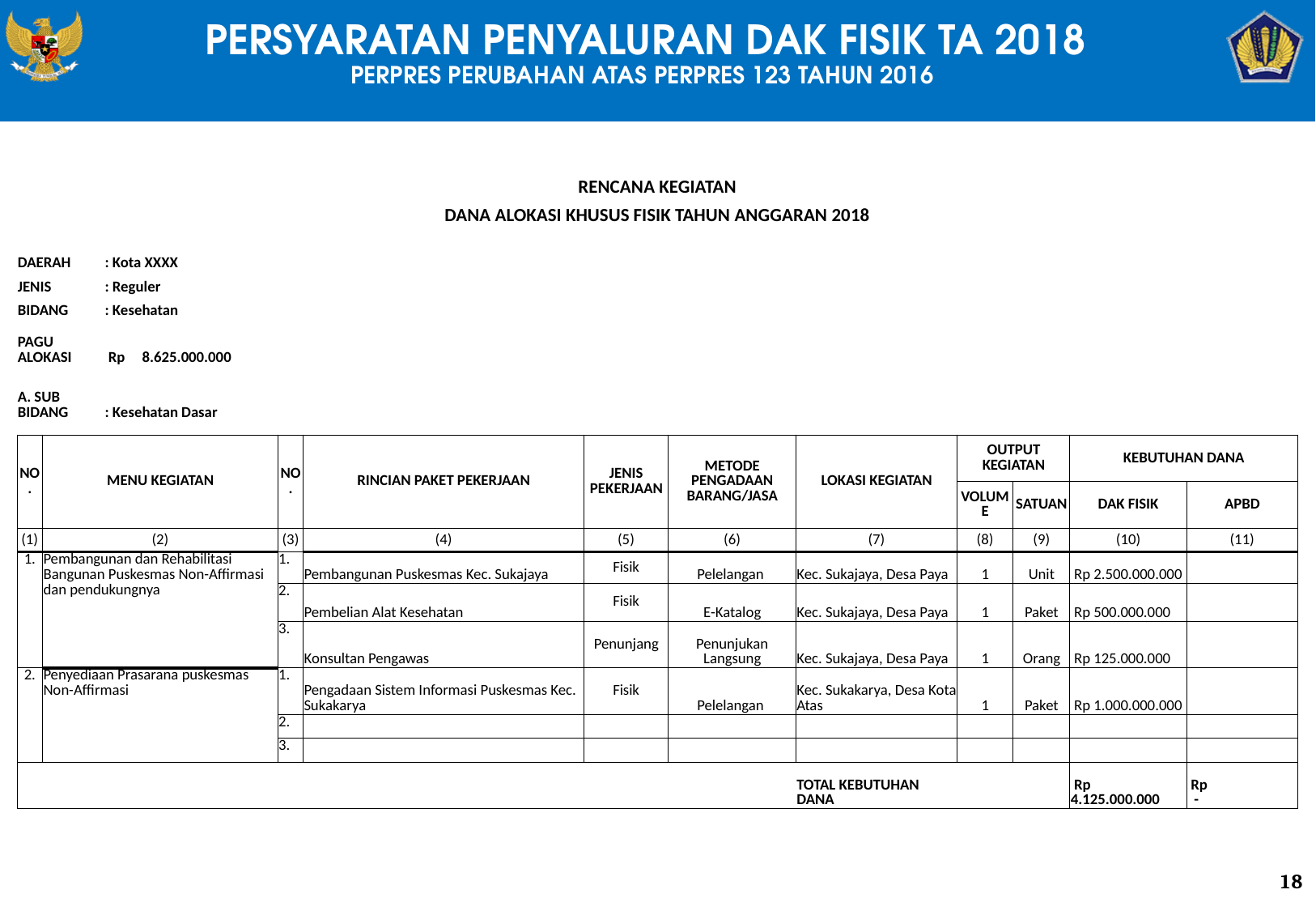

PERSYARATAN PENYALURAN DAK FISIK TA 2018
PERPRES PERUBAHAN ATAS PERPRES 123 TAHUN 2016
| RENCANA KEGIATAN |  |  |  |  |  |  |  |  |  |  |  |
| --- | --- | --- | --- | --- | --- | --- | --- | --- | --- | --- | --- |
| DANA ALOKASI KHUSUS FISIK TAHUN ANGGARAN 2018 |  |  |  |  |  |  |  |  |  |  |  |
|  |  |  |  |  |  |  |  |  |  |  |  |
| DAERAH |  | : Kota XXXX |  |  |  |  |  |  |  |  |  |
| JENIS |  | : Reguler |  |  |  |  |  |  |  |  |  |
| BIDANG |  | : Kesehatan |  |  |  |  |  |  |  |  |  |
| PAGU ALOKASI |  | Rp 8.625.000.000 |  |  |  |  |  |  |  |  |  |
|  |  |  |  |  |  |  |  |  |  |  |  |
| A. SUB BIDANG |  | : Kesehatan Dasar |  |  |  |  |  |  |  |  |  |
|  |  |  |  |  |  |  |  |  |  |  |  |
| NO. | MENU KEGIATAN |  | NO. | RINCIAN PAKET PEKERJAAN | JENIS PEKERJAAN | METODE PENGADAAN BARANG/JASA | LOKASI KEGIATAN | OUTPUT KEGIATAN |  | KEBUTUHAN DANA |  |
|  |  |  |  |  |  |  |  | VOLUME | SATUAN | DAK FISIK | APBD |
| (1) | (2) |  | (3) | (4) | (5) | (6) | (7) | (8) | (9) | (10) | (11) |
| 1. | Pembangunan dan Rehabilitasi Bangunan Puskesmas Non-Affirmasi dan pendukungnya |  | 1. | Pembangunan Puskesmas Kec. Sukajaya | Fisik | Pelelangan | Kec. Sukajaya, Desa Paya | 1 | Unit | Rp 2.500.000.000 |  |
|  |  |  | 2. | Pembelian Alat Kesehatan | Fisik | E-Katalog | Kec. Sukajaya, Desa Paya | 1 | Paket | Rp 500.000.000 |  |
|  |  |  | 3. | Konsultan Pengawas | Penunjang | Penunjukan Langsung | Kec. Sukajaya, Desa Paya | 1 | Orang | Rp 125.000.000 |  |
| 2. | Penyediaan Prasarana puskesmas Non-Affirmasi |  | 1. | Pengadaan Sistem Informasi Puskesmas Kec. Sukakarya | Fisik | Pelelangan | Kec. Sukakarya, Desa Kota Atas | 1 | Paket | Rp 1.000.000.000 |  |
|  |  |  | 2. |  |  |  |  |  |  |  |  |
|  |  |  | 3. |  |  |  |  |  |  |  |  |
|  |  |  |  |  |  |  | TOTAL KEBUTUHAN DANA |  |  | Rp 4.125.000.000 | Rp - |
18